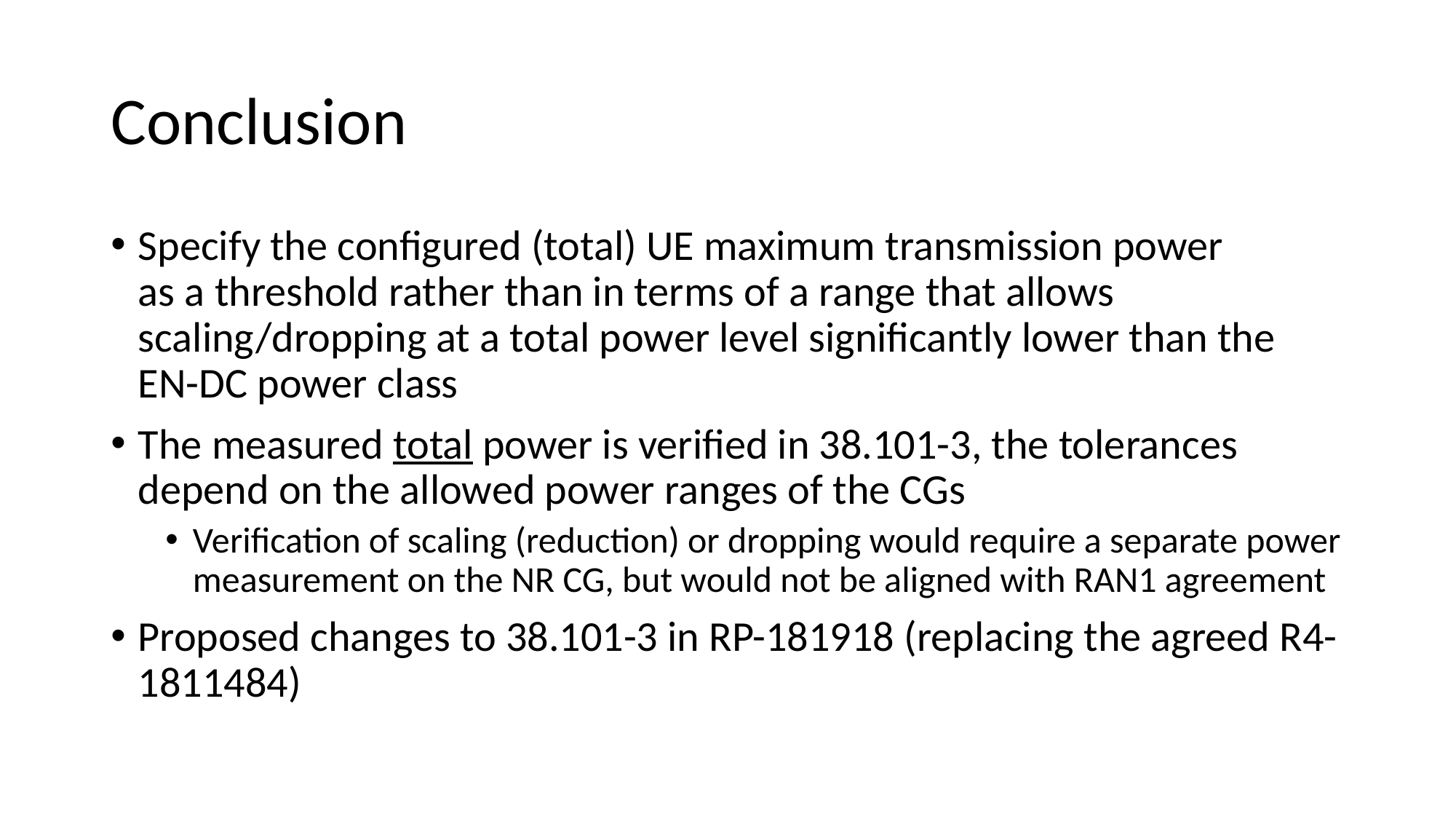

# Conclusion
Specify the configured (total) UE maximum transmission power         as a threshold rather than in terms of a range that allows scaling/dropping at a total power level significantly lower than the EN-DC power class
The measured total power is verified in 38.101-3, the tolerances depend on the allowed power ranges of the CGs
Verification of scaling (reduction) or dropping would require a separate power measurement on the NR CG, but would not be aligned with RAN1 agreement
Proposed changes to 38.101-3 in RP-181918 (replacing the agreed R4-1811484)